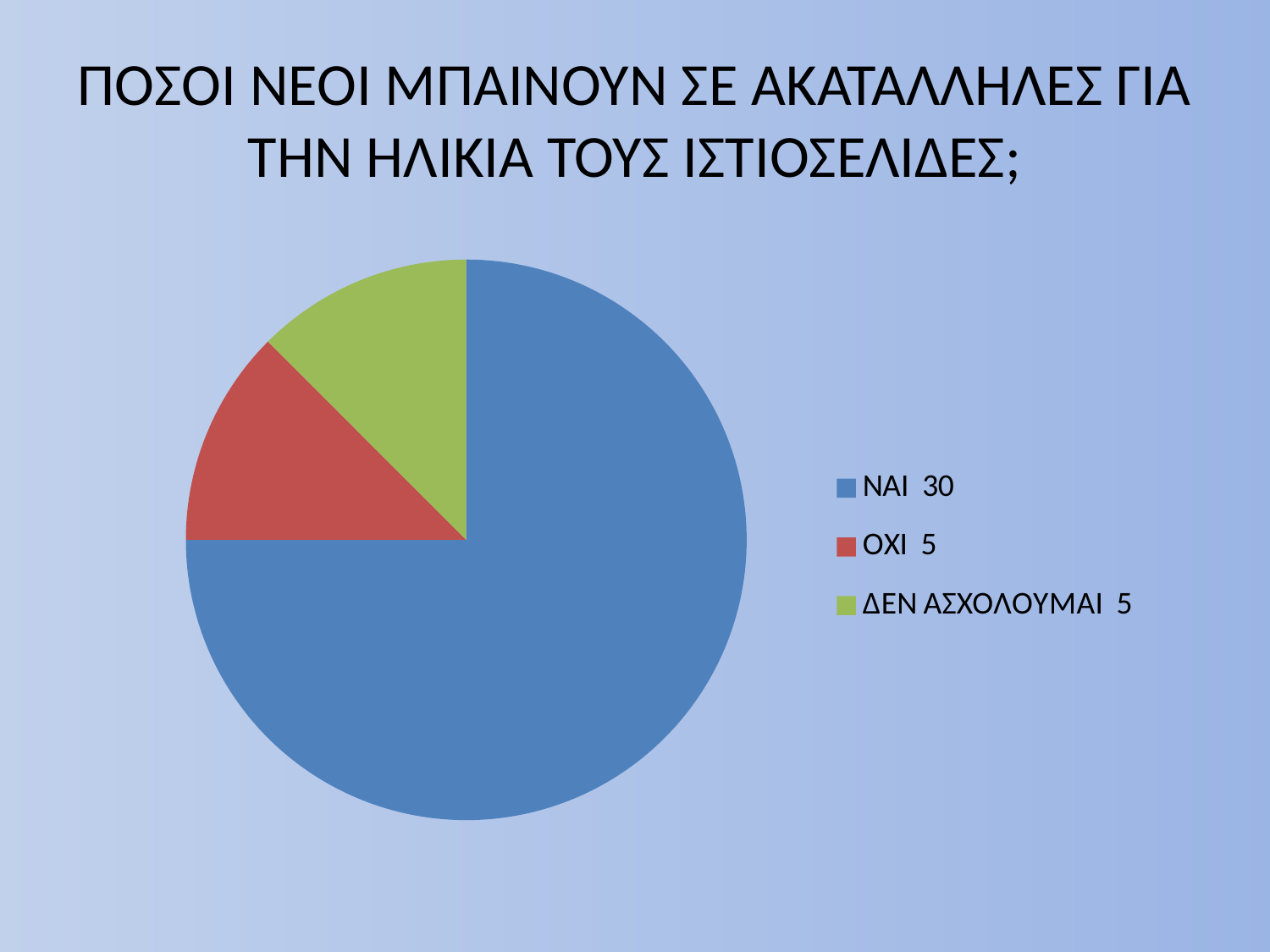

# ΠΟΣΟΙ ΝΕΟΙ ΜΠΑΙΝΟΥΝ ΣΕ ΑΚΑΤΑΛΛΗΛΕΣ ΓΙΑ ΤΗΝ ΗΛΙΚΙΑ ΤΟΥΣ ΙΣΤΙΟΣΕΛΙΔΕΣ;

### Chart

| Category | ΠΟΣΟΣΤΑ |
|---|---|
| ΝΑΙ  30 | 30.0 |
| ΌΧΙ  5 | 5.0 |
| ΔΕΝ ΑΣΧΟΛΟΥΜΑΙ  5 | 5.0 |